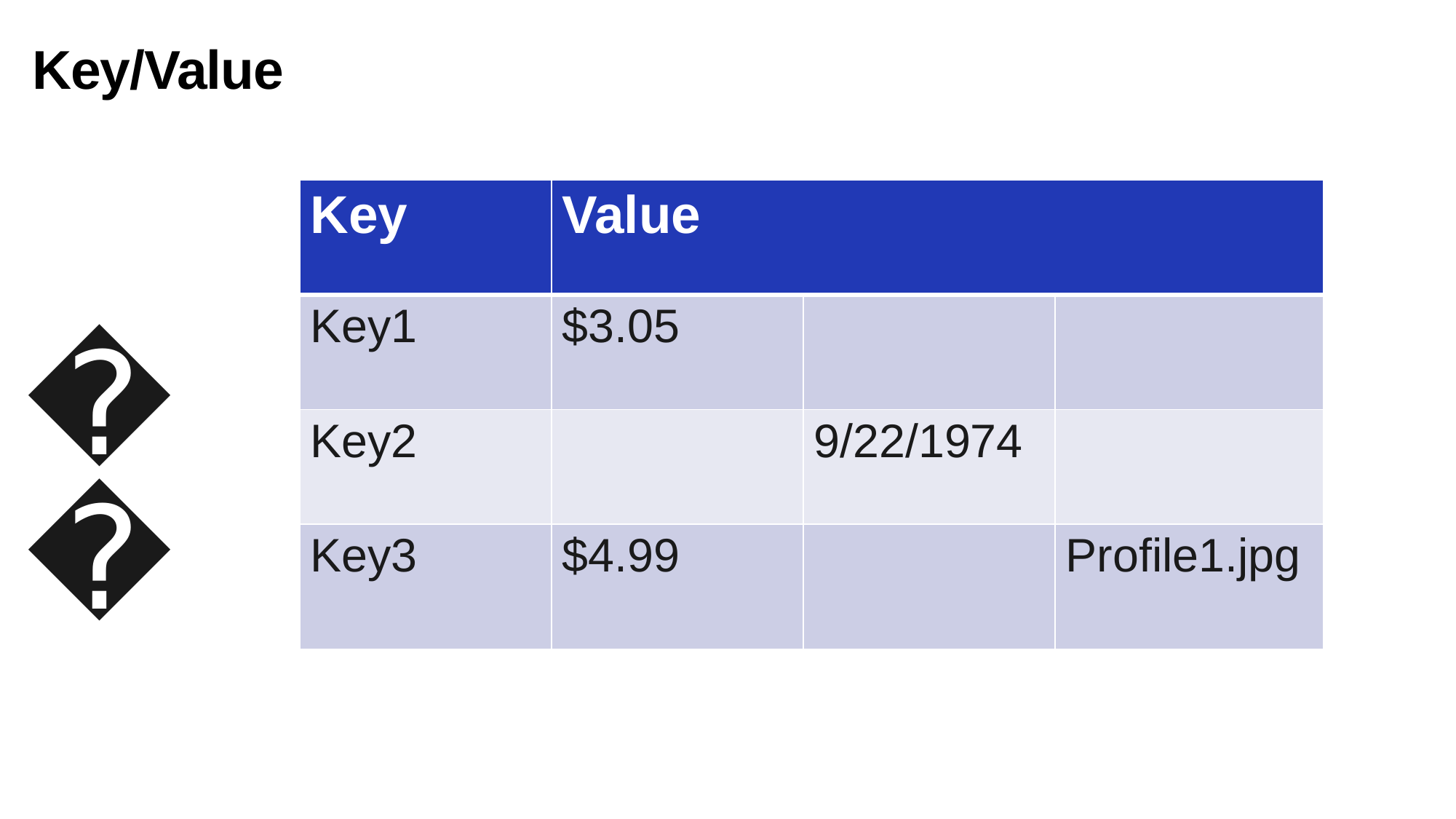

# Key/Value
| Key | Value |  |  |
| --- | --- | --- | --- |
| Key1 | $3.05 |  |  |
| Key2 |  | 9/22/1974 |  |
| Key3 | $4.99 |  | Profile1.jpg |
🗝